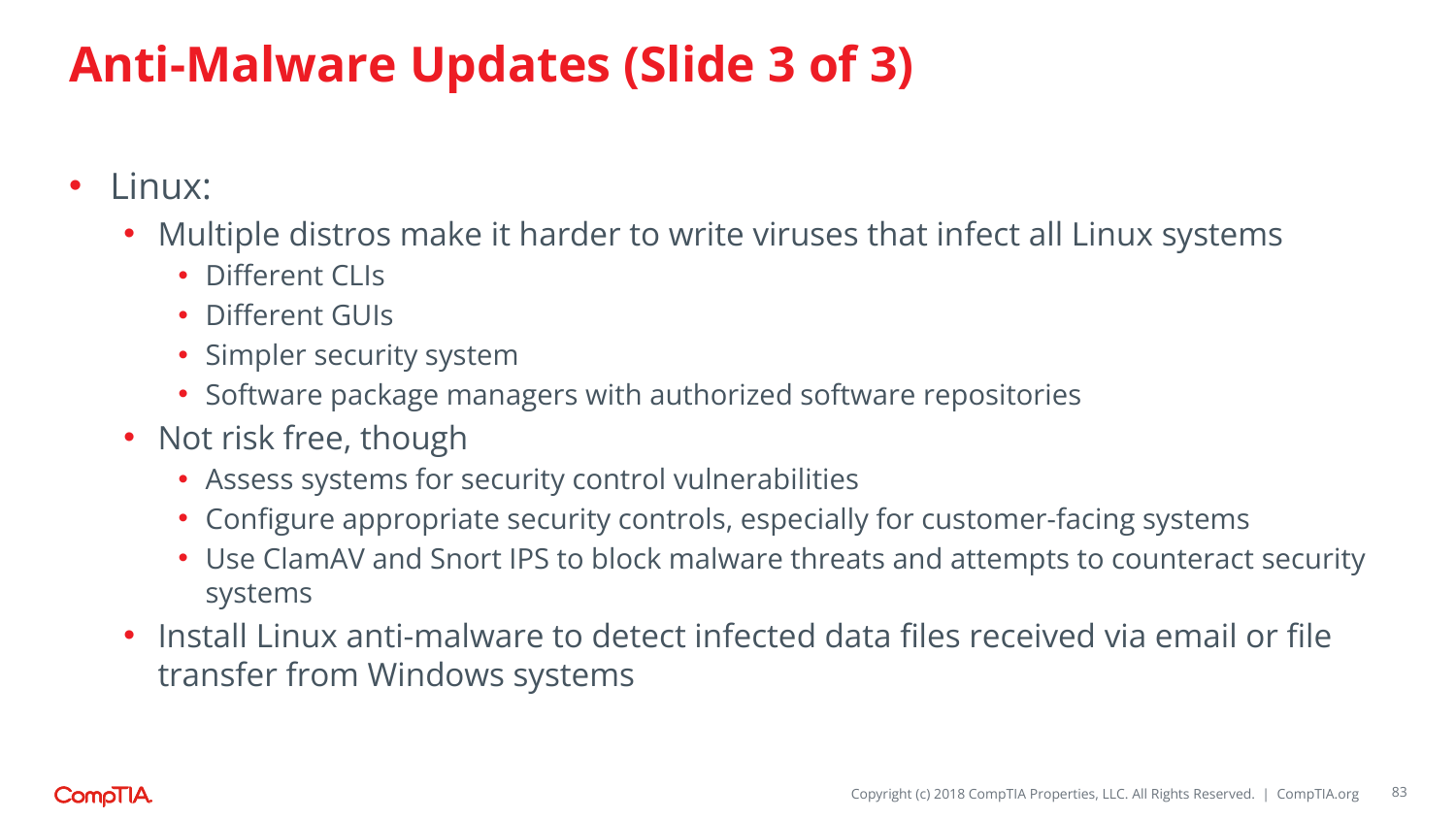

# Anti-Malware Updates (Slide 3 of 3)
Linux:
Multiple distros make it harder to write viruses that infect all Linux systems
Different CLIs
Different GUIs
Simpler security system
Software package managers with authorized software repositories
Not risk free, though
Assess systems for security control vulnerabilities
Configure appropriate security controls, especially for customer-facing systems
Use ClamAV and Snort IPS to block malware threats and attempts to counteract security systems
Install Linux anti-malware to detect infected data files received via email or file transfer from Windows systems
83